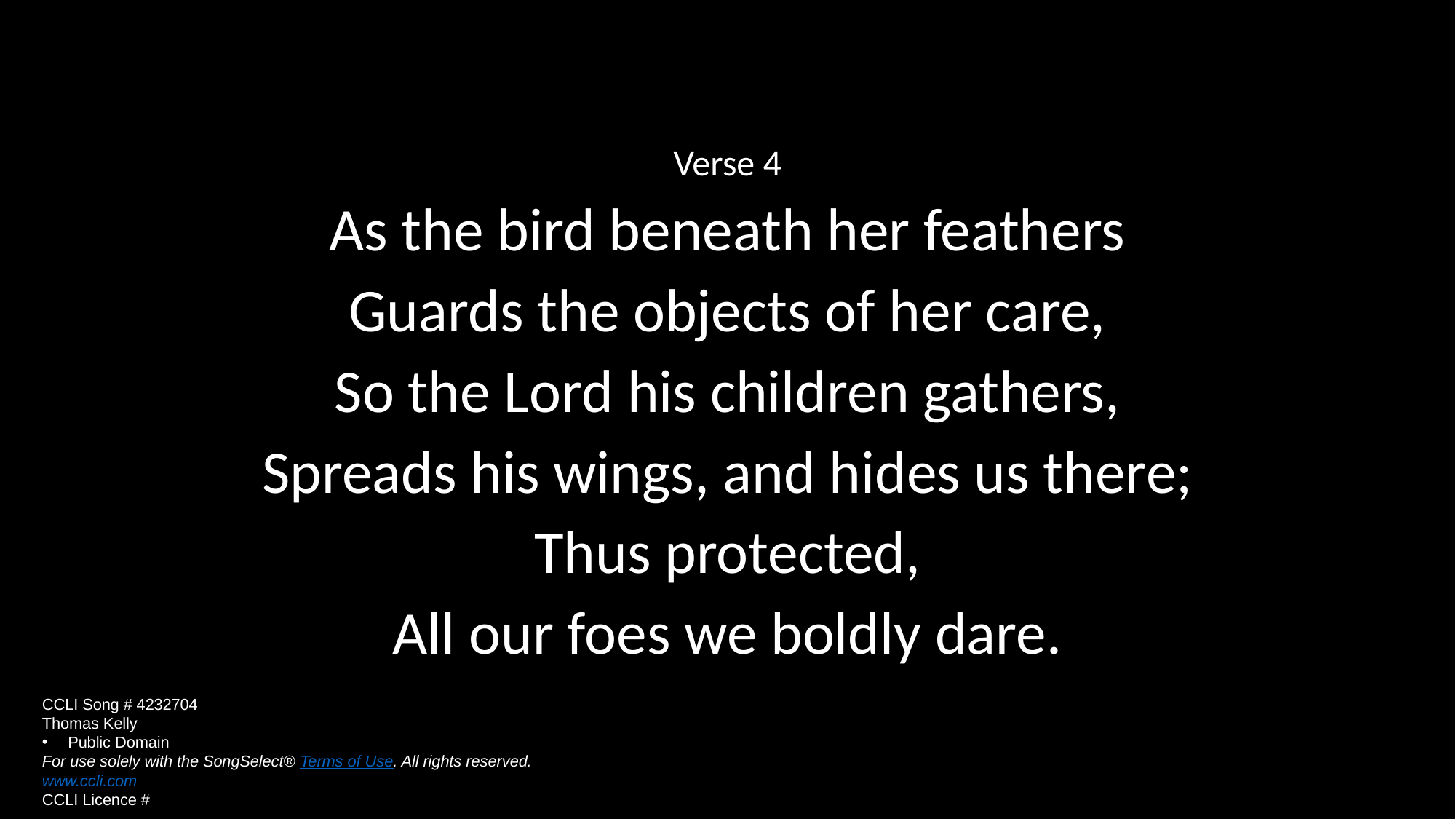

Verse 4
As the bird beneath her feathers
Guards the objects of her care,
So the Lord his children gathers,
Spreads his wings, and hides us there;
Thus protected,
All our foes we boldly dare.
CCLI Song # 4232704
Thomas Kelly
Public Domain
For use solely with the SongSelect® Terms of Use. All rights reserved. www.ccli.com
CCLI Licence #